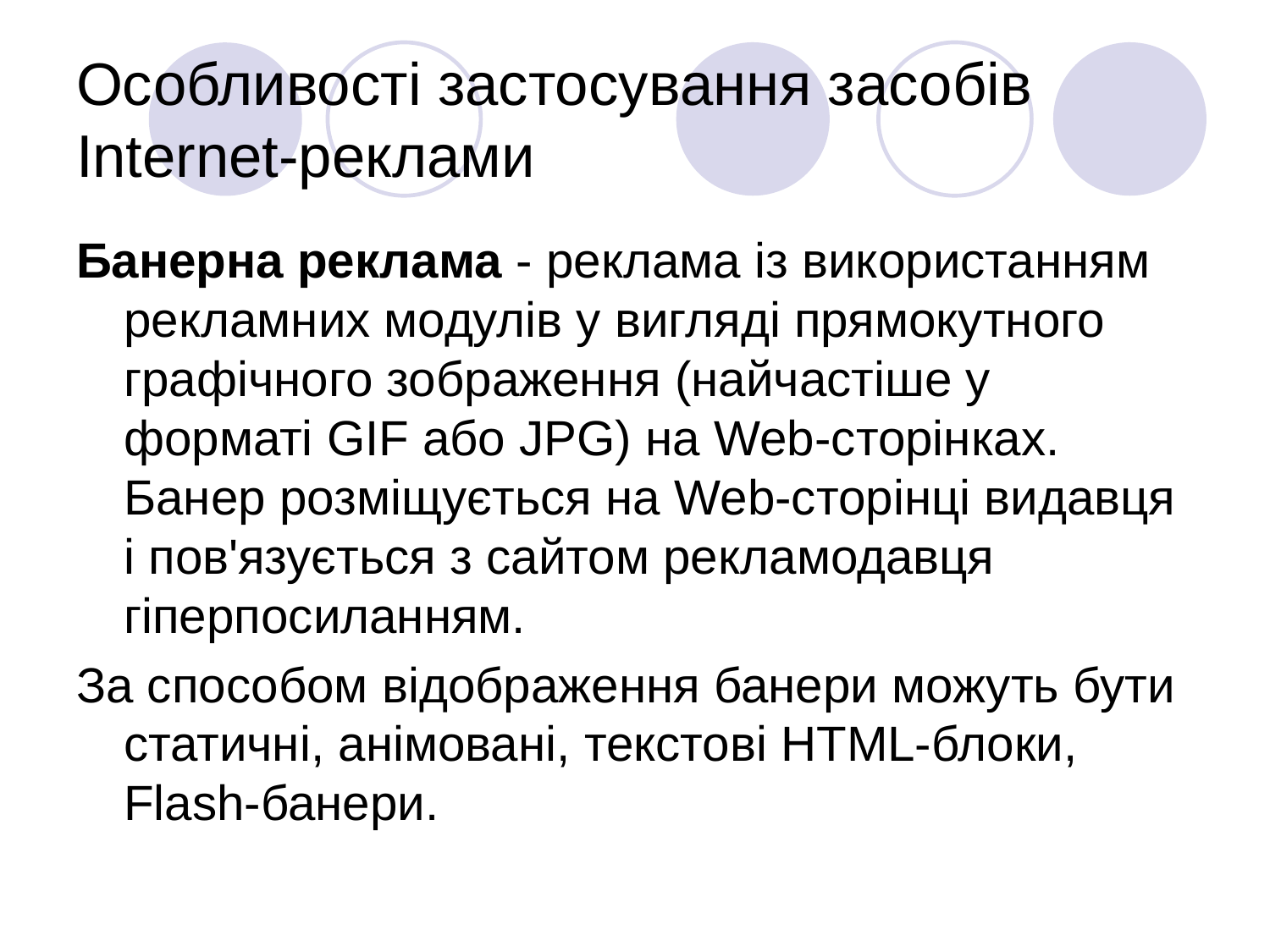

# Особливості застосування засобів Internet-реклами
Банерна реклама - реклама із використанням рекламних модулів у вигляді прямокутного графічного зображення (найчастіше у форматі GIF або JPG) на Web-сторінках. Банер розміщується на Web-сторінці видавця і пов'язується з сайтом рекламодавця гіперпосиланням.
За способом відображення банери можуть бути статичні, анімовані, текстові HTML-блоки, Flash-банери.